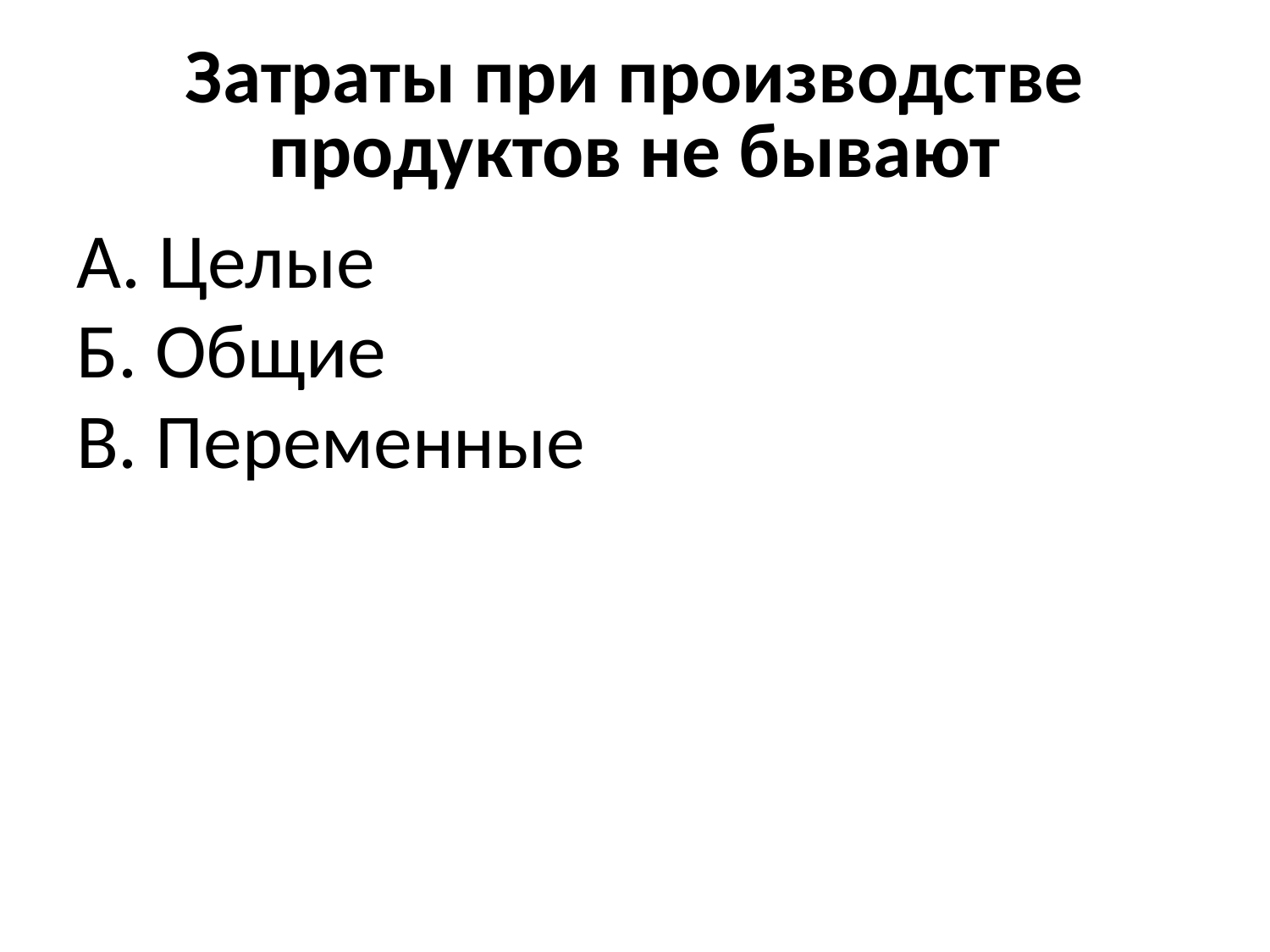

# Затраты при производстве продуктов не бывают
А. Целые
Б. Общие
В. Переменные